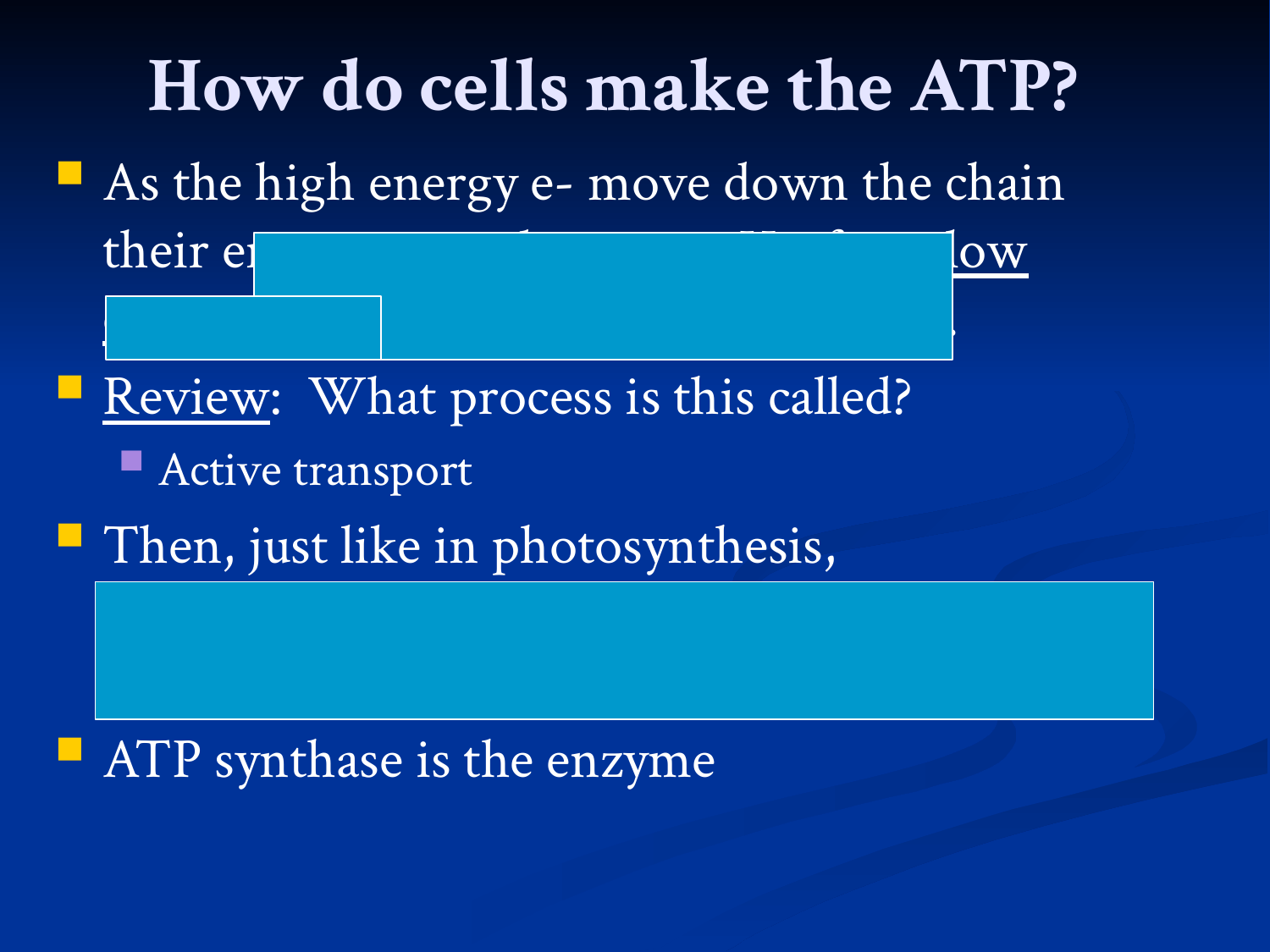

# How do cells make the ATP?
As the high energy e- move down the chain their energy is used to move H+ from low concentrations to high concentrations.
Review:  What process is this called?
Active transport
Then, just like in photosynthesis,
as the H+ ions move down their concentration gradient ATP is created
ATP synthase is the enzyme